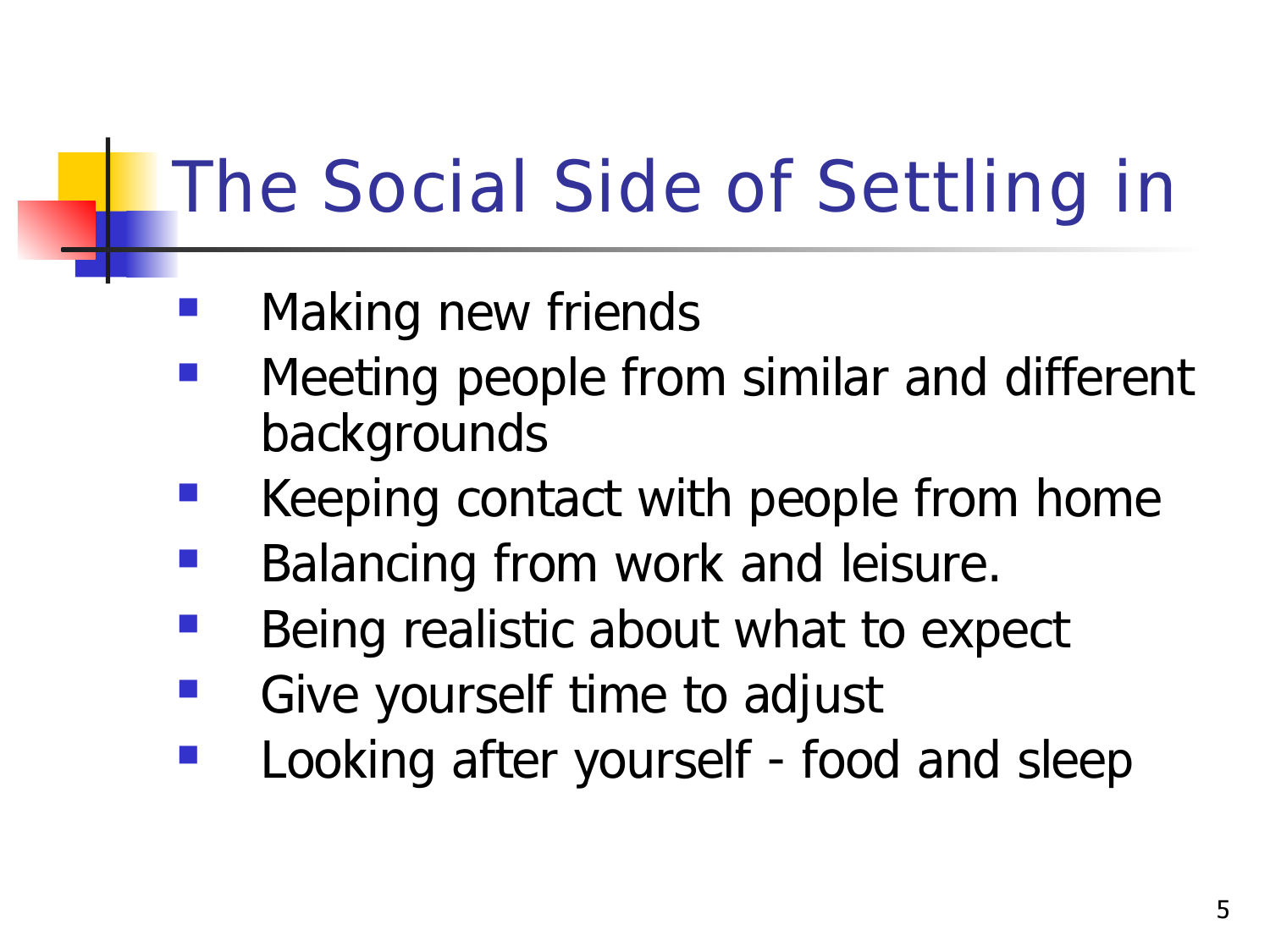

# The Social Side of Settling in
Making new friends
Meeting people from similar and different backgrounds
Keeping contact with people from home
Balancing from work and leisure.
Being realistic about what to expect
Give yourself time to adjust
Looking after yourself - food and sleep
5